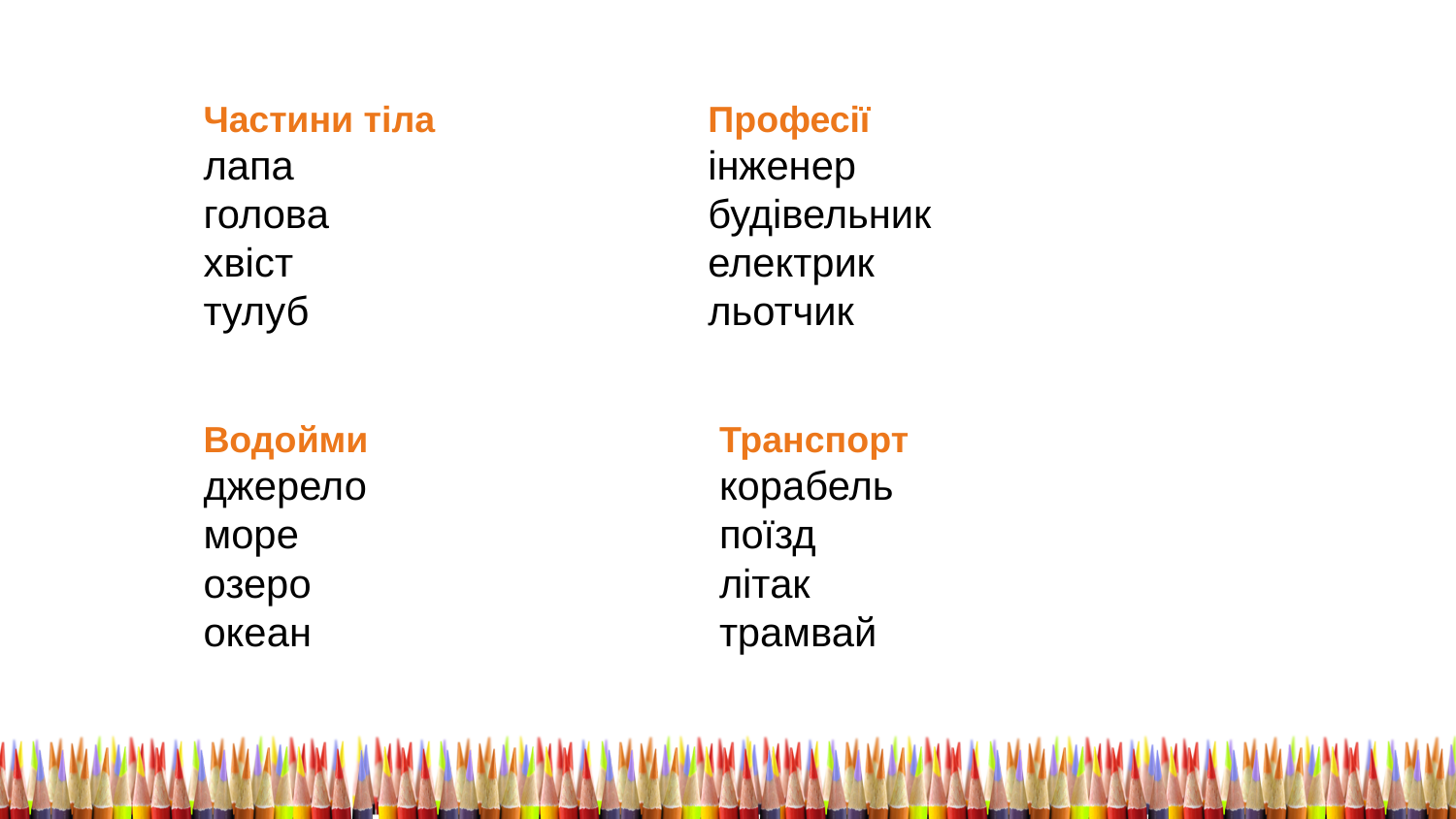

Частини тіла
лапа
голова
хвіст
тулуб
Професії
інженер
будівельник
електрик
льотчик
Водойми
джерело
море
озеро
океан
Транспорт
корабель
поїзд
літак
трамвай